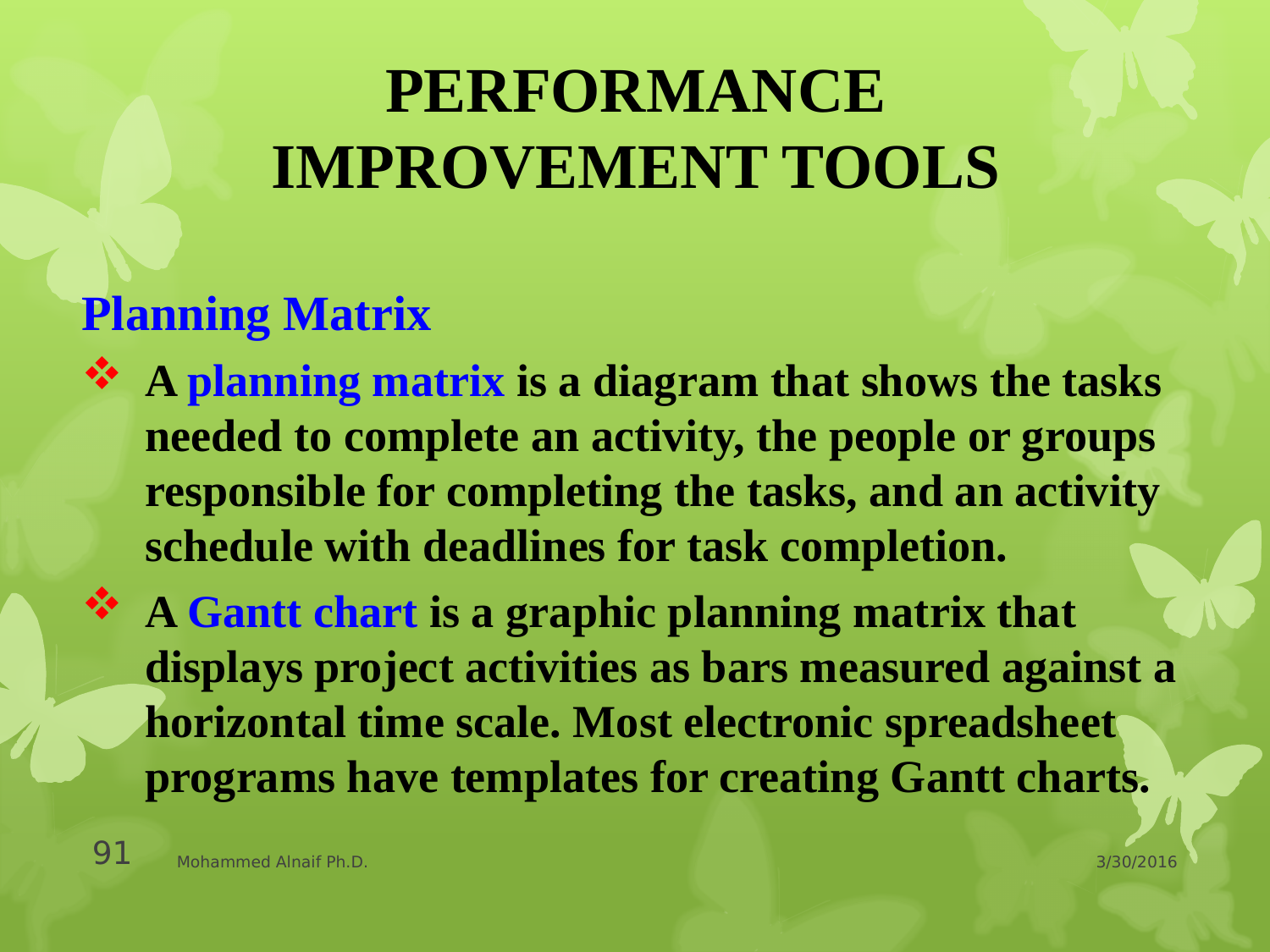

PERFORMANCE IMPROVEMENT TOOLS
Planning Matrix
A planning matrix is a diagram that shows the tasks needed to complete an activity, the people or groups responsible for completing the tasks, and an activity schedule with deadlines for task completion.
A Gantt chart is a graphic planning matrix that displays project activities as bars measured against a horizontal time scale. Most electronic spreadsheet programs have templates for creating Gantt charts.
91
Mohammed Alnaif Ph.D.
3/30/2016